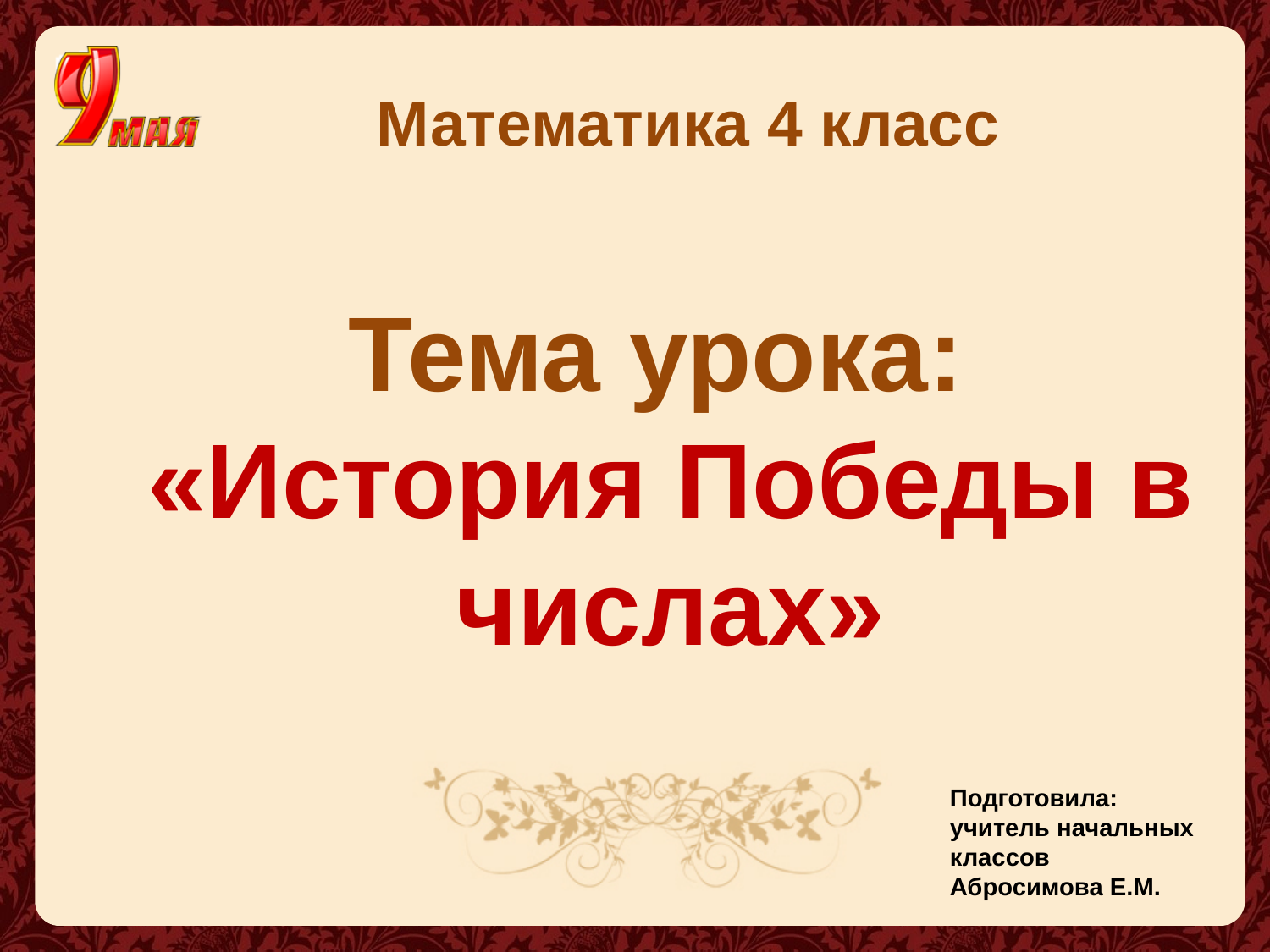

Математика 4 класс

Тема урока:
«История Победы в числах»
Подготовила:
учитель начальных
классов
Абросимова Е.М.